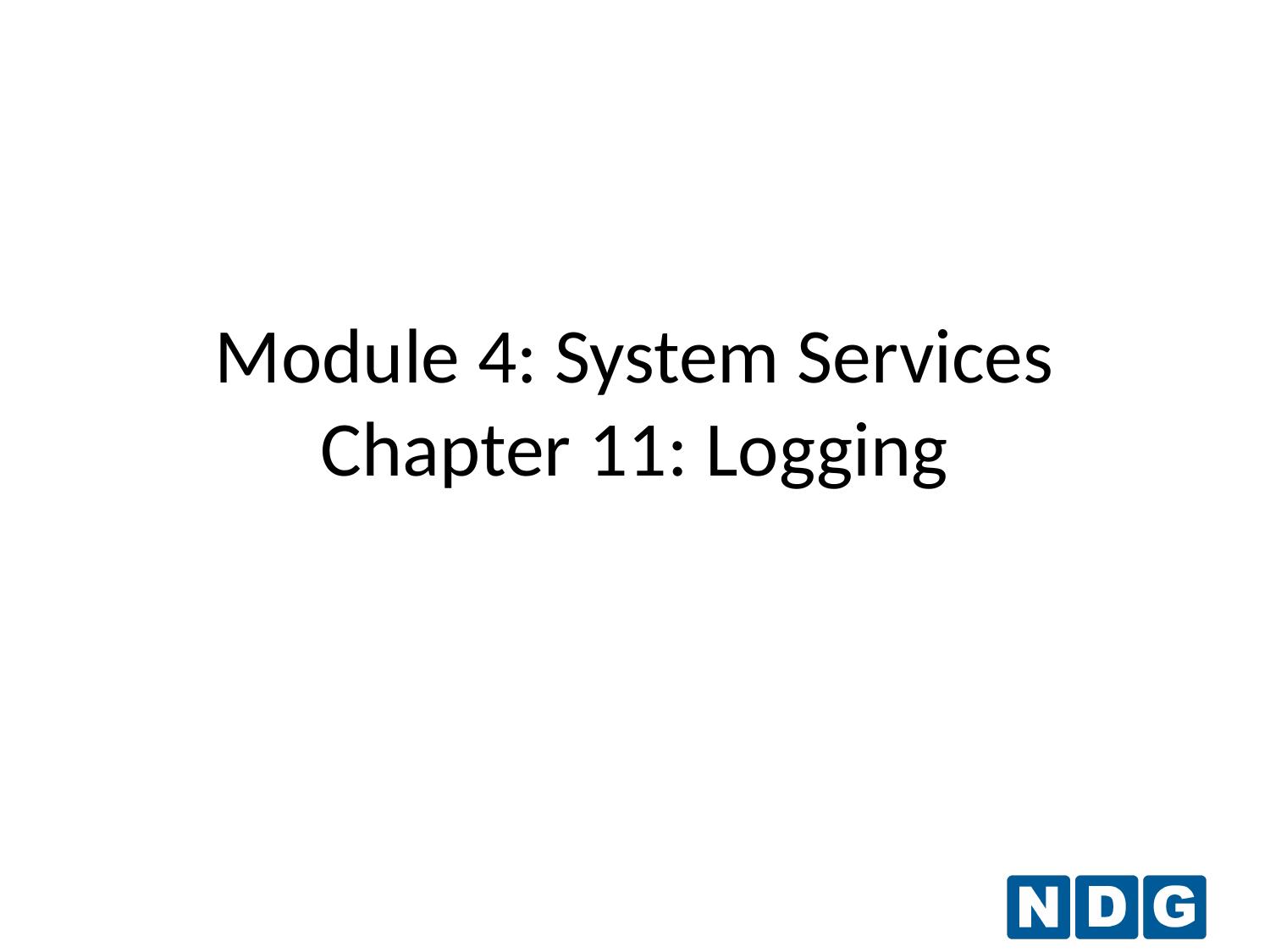

# Module 4: System Services Chapter 11: Logging